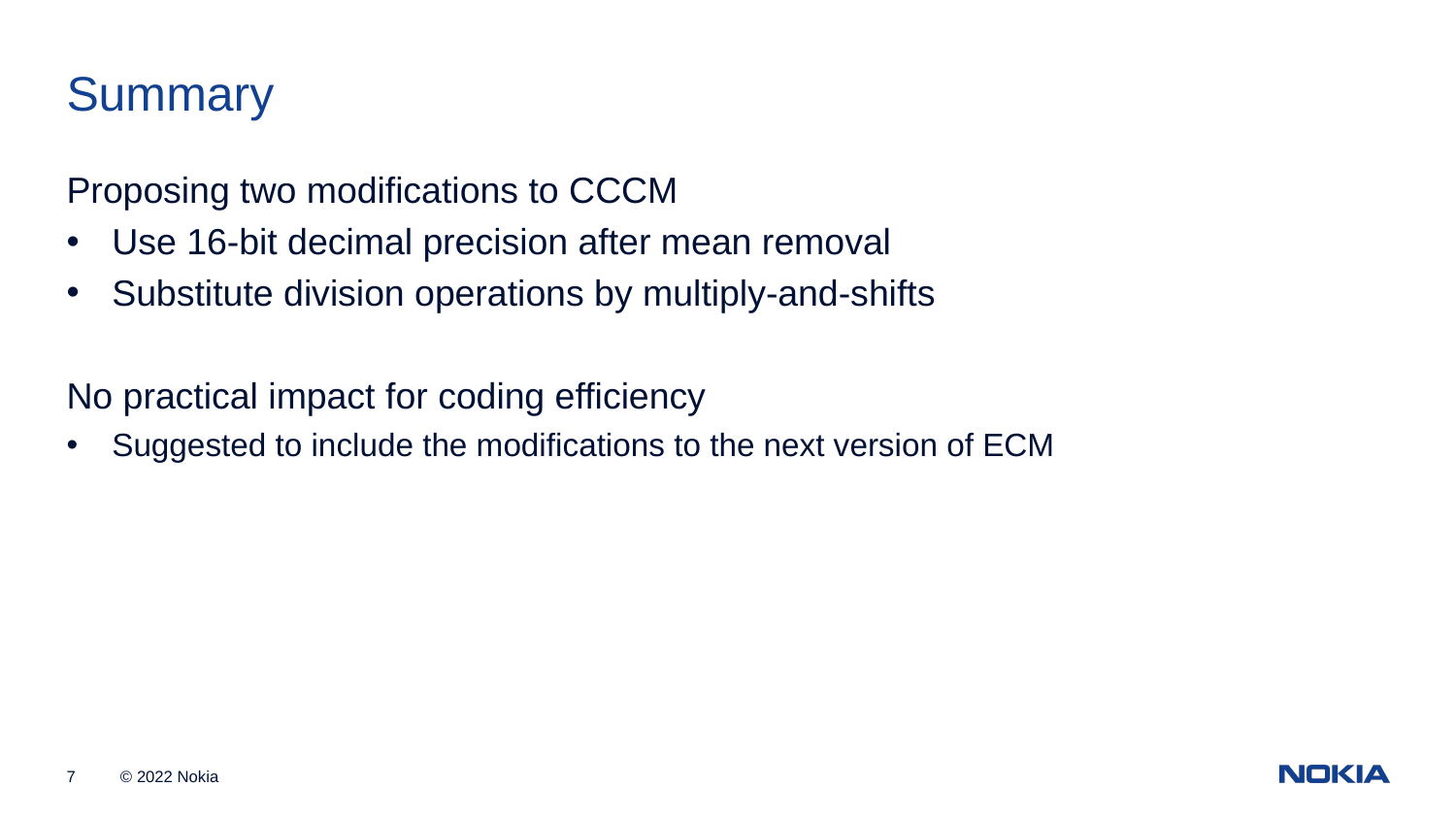

Summary
Proposing two modifications to CCCM
Use 16-bit decimal precision after mean removal
Substitute division operations by multiply-and-shifts

No practical impact for coding efficiency
Suggested to include the modifications to the next version of ECM